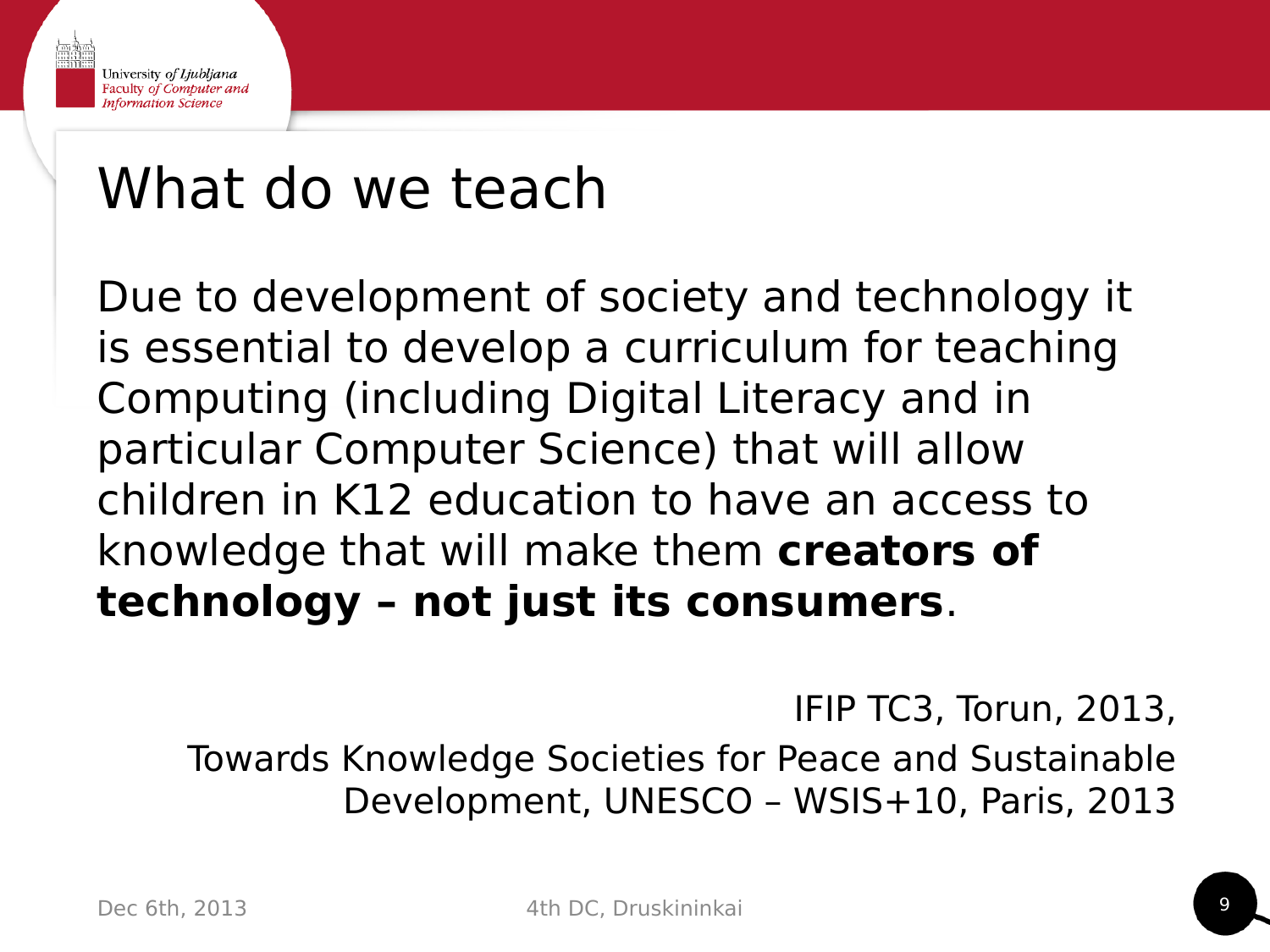

# What do we teach
Due to development of society and technology it is essential to develop a curriculum for teaching Computing (including Digital Literacy and in particular Computer Science) that will allow children in K12 education to have an access to knowledge that will make them creators of technology – not just its consumers.

IFIP TC3, Torun, 2013,
Towards Knowledge Societies for Peace and Sustainable Development, UNESCO – WSIS+10, Paris, 2013
9
Dec 6th, 2013
4th DC, Druskininkai